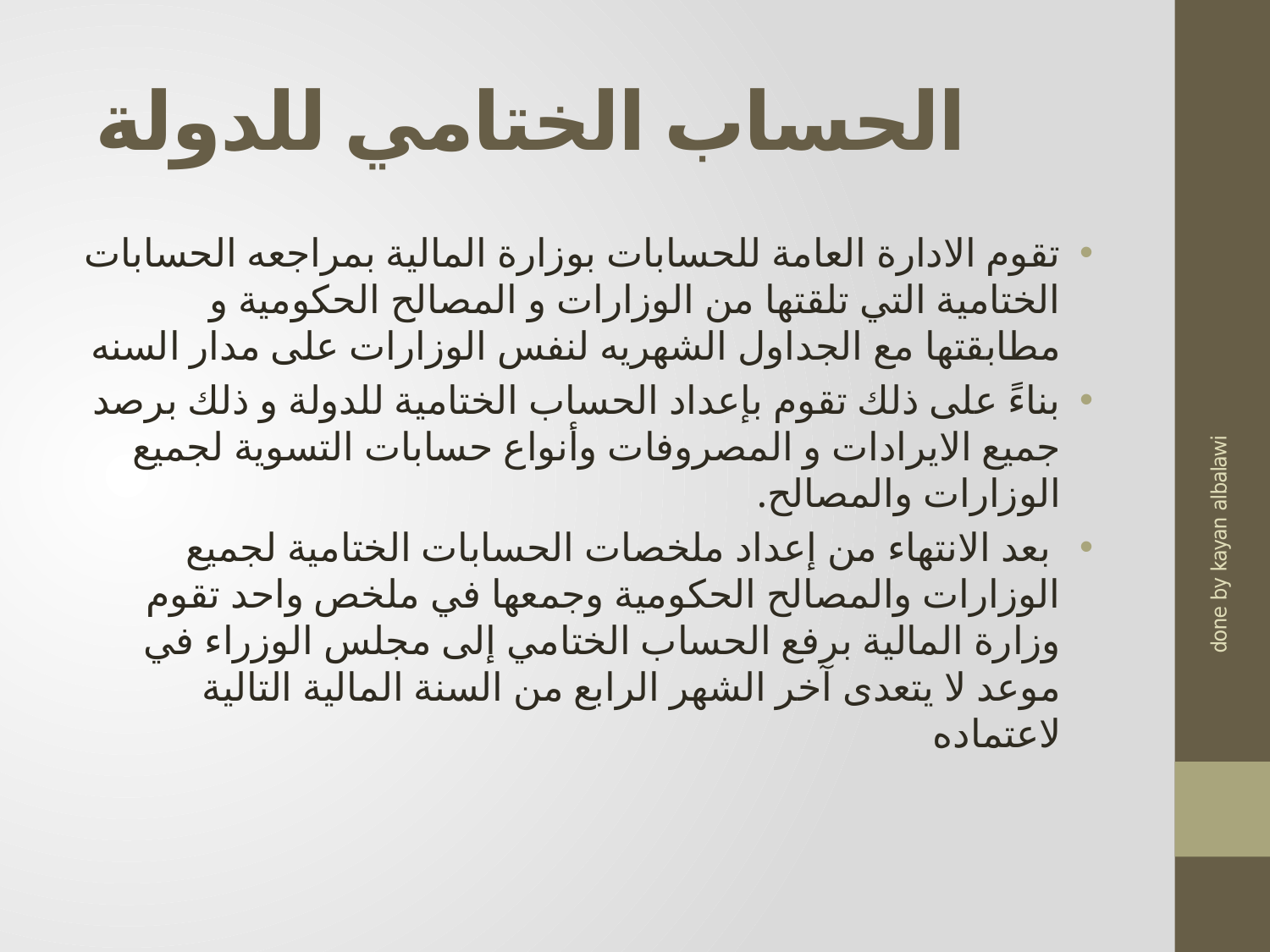

# الحساب الختامي للدولة
تقوم الادارة العامة للحسابات بوزارة المالية بمراجعه الحسابات الختامية التي تلقتها من الوزارات و المصالح الحكومية و مطابقتها مع الجداول الشهريه لنفس الوزارات على مدار السنه
بناءً على ذلك تقوم بإعداد الحساب الختامية للدولة و ذلك برصد جميع الايرادات و المصروفات وأنواع حسابات التسوية لجميع الوزارات والمصالح.
 بعد الانتهاء من إعداد ملخصات الحسابات الختامية لجميع الوزارات والمصالح الحكومية وجمعها في ملخص واحد تقوم وزارة المالية برفع الحساب الختامي إلى مجلس الوزراء في موعد لا يتعدى آخر الشهر الرابع من السنة المالية التالية لاعتماده
done by kayan albalawi